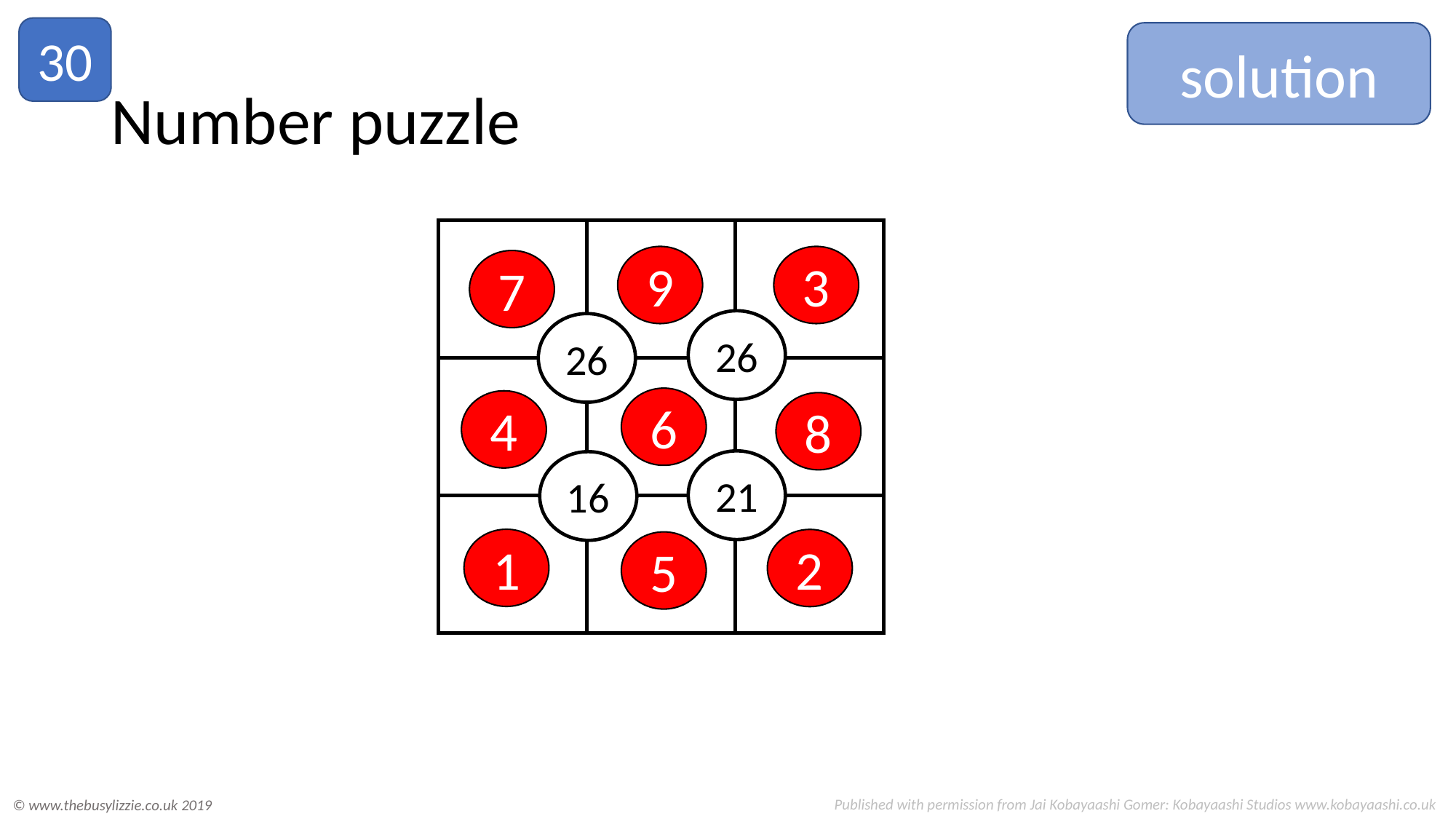

30
solution
# Number puzzle

26
26

21
16

9
3
7
6
4
8
1
2
5
Published with permission from Jai Kobayaashi Gomer: Kobayaashi Studios www.kobayaashi.co.uk
© www.thebusylizzie.co.uk 2019